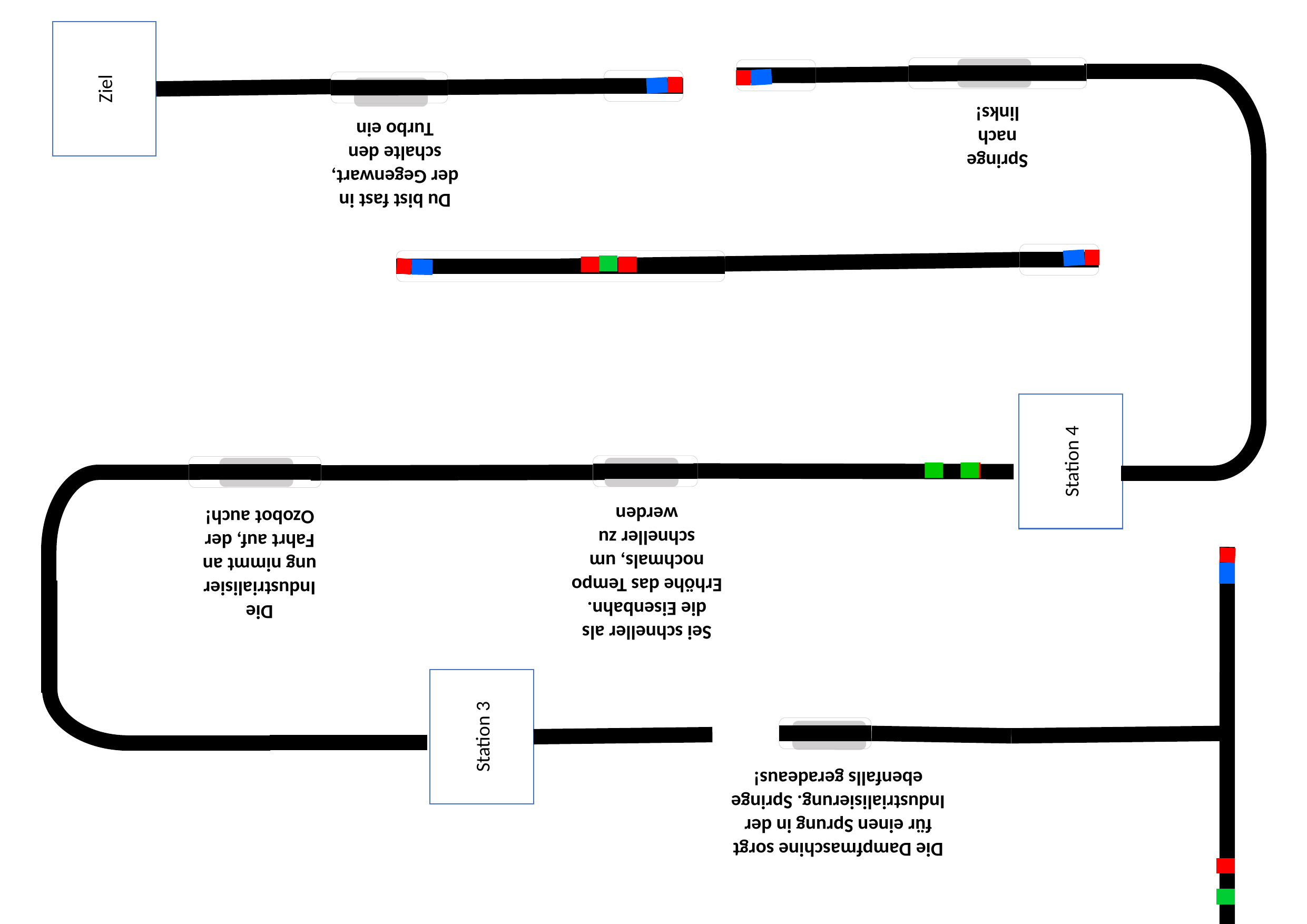

Ziel

Springe nach links!
Du bist fast in der Gegenwart, schalte den Turbo ein

Station 4

Sei schneller als die Eisenbahn. Erhöhe das Tempo nochmals, um schneller zu werden
Die Industrialisierung nimmt an Fahrt auf, der Ozobot auch!

Station 3

Die Dampfmaschine sorgt für einen Sprung in der Industrialisierung. Springe ebenfalls geradeaus!